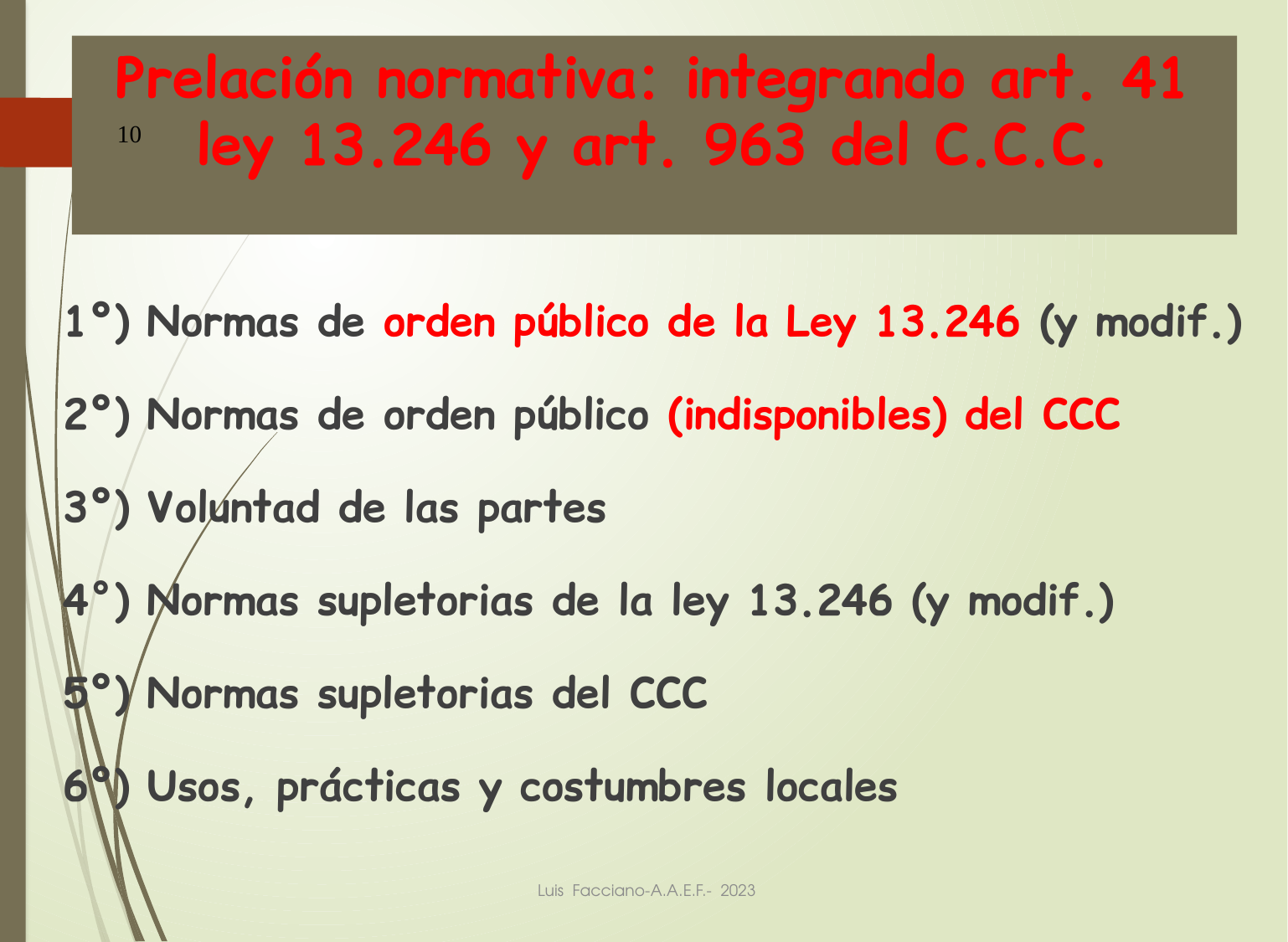

# Prelación normativa: integrando art. 41 ley 13.246 y art. 963 del C.C.C.
10
1º) Normas de orden público de la Ley 13.246 (y modif.)
2º) Normas de orden público (indisponibles) del CCC
3º) Voluntad de las partes
4°) Normas supletorias de la ley 13.246 (y modif.)
5º) Normas supletorias del CCC
6º) Usos, prácticas y costumbres locales

Luis  Facciano-A.A.E.F.-  2023